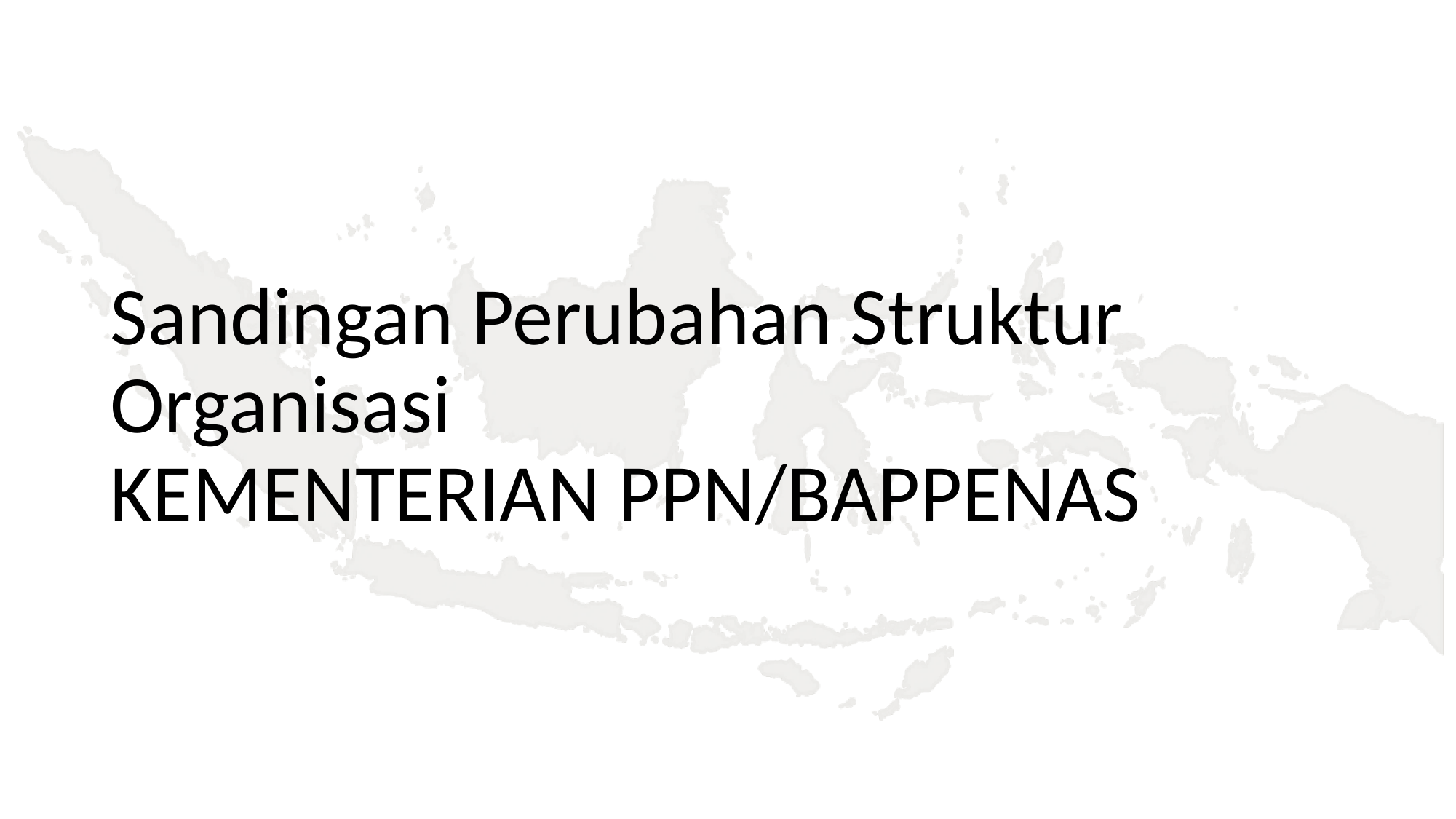

# Sandingan Perubahan Struktur Organisasi KEMENTERIAN PPN/BAPPENAS